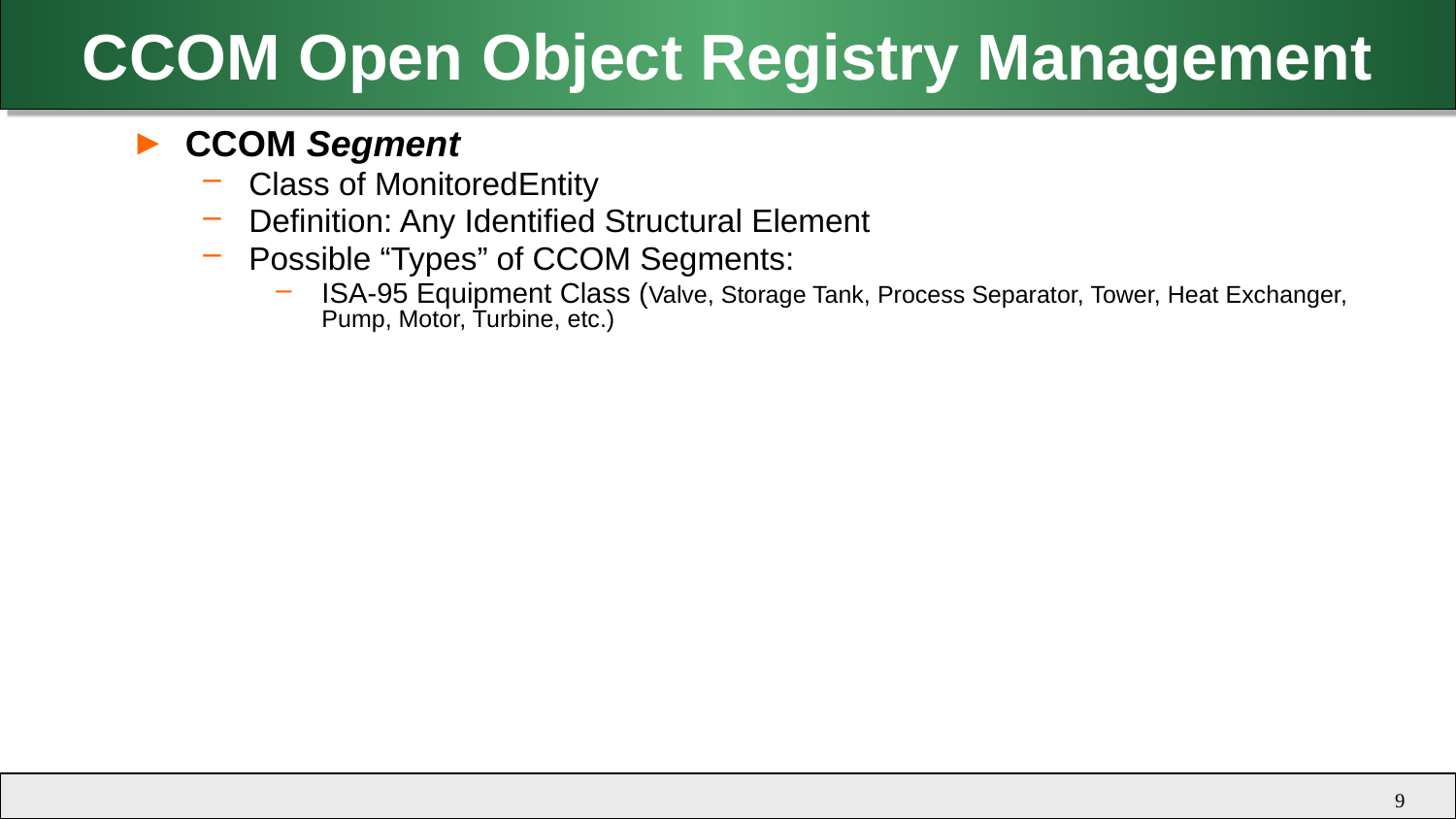

# CCOM Open Object Registry Management
CCOM Segment
Class of MonitoredEntity
Definition: Any Identified Structural Element
Possible “Types” of CCOM Segments:
ISA-95 Equipment Class (Valve, Storage Tank, Process Separator, Tower, Heat Exchanger, Pump, Motor, Turbine, etc.)
9